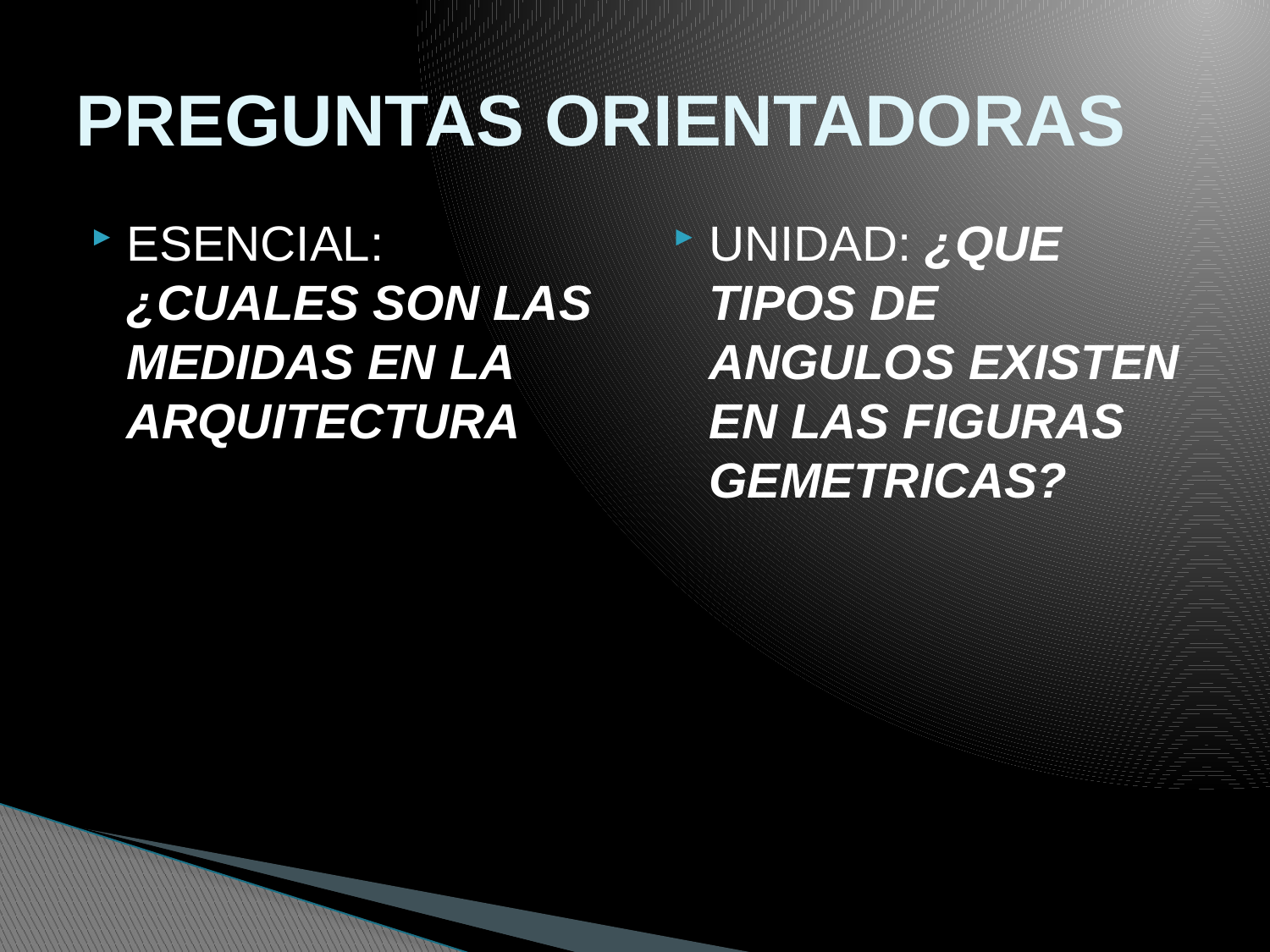

# PREGUNTAS ORIENTADORAS
ESENCIAL:¿CUALES SON LAS MEDIDAS EN LA ARQUITECTURA
UNIDAD: ¿QUE TIPOS DE ANGULOS EXISTEN EN LAS FIGURAS GEMETRICAS?